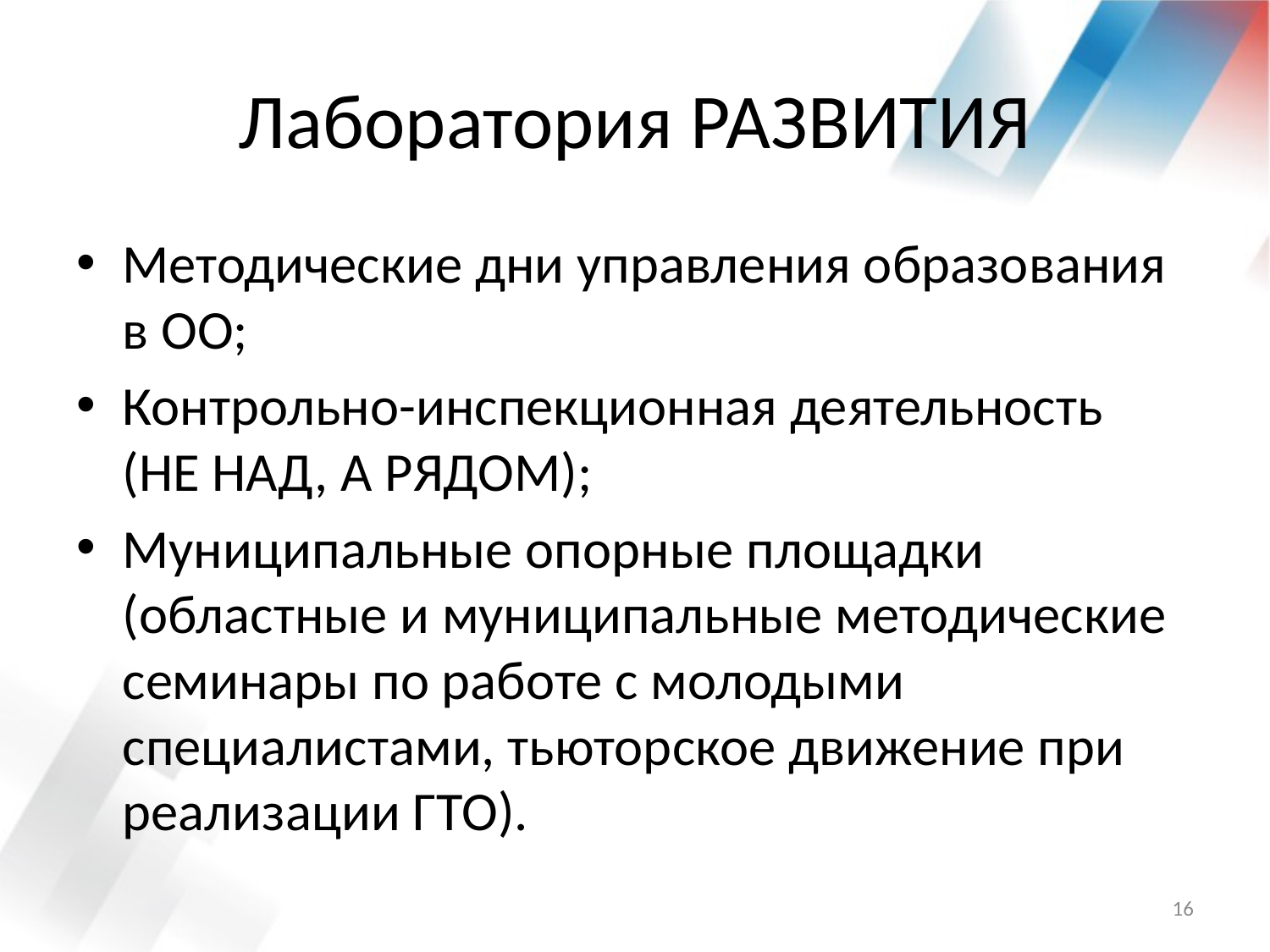

# Лаборатория РАЗВИТИЯ
Методические дни управления образования в ОО;
Контрольно-инспекционная деятельность (НЕ НАД, А РЯДОМ);
Муниципальные опорные площадки (областные и муниципальные методические семинары по работе с молодыми специалистами, тьюторское движение при реализации ГТО).
16